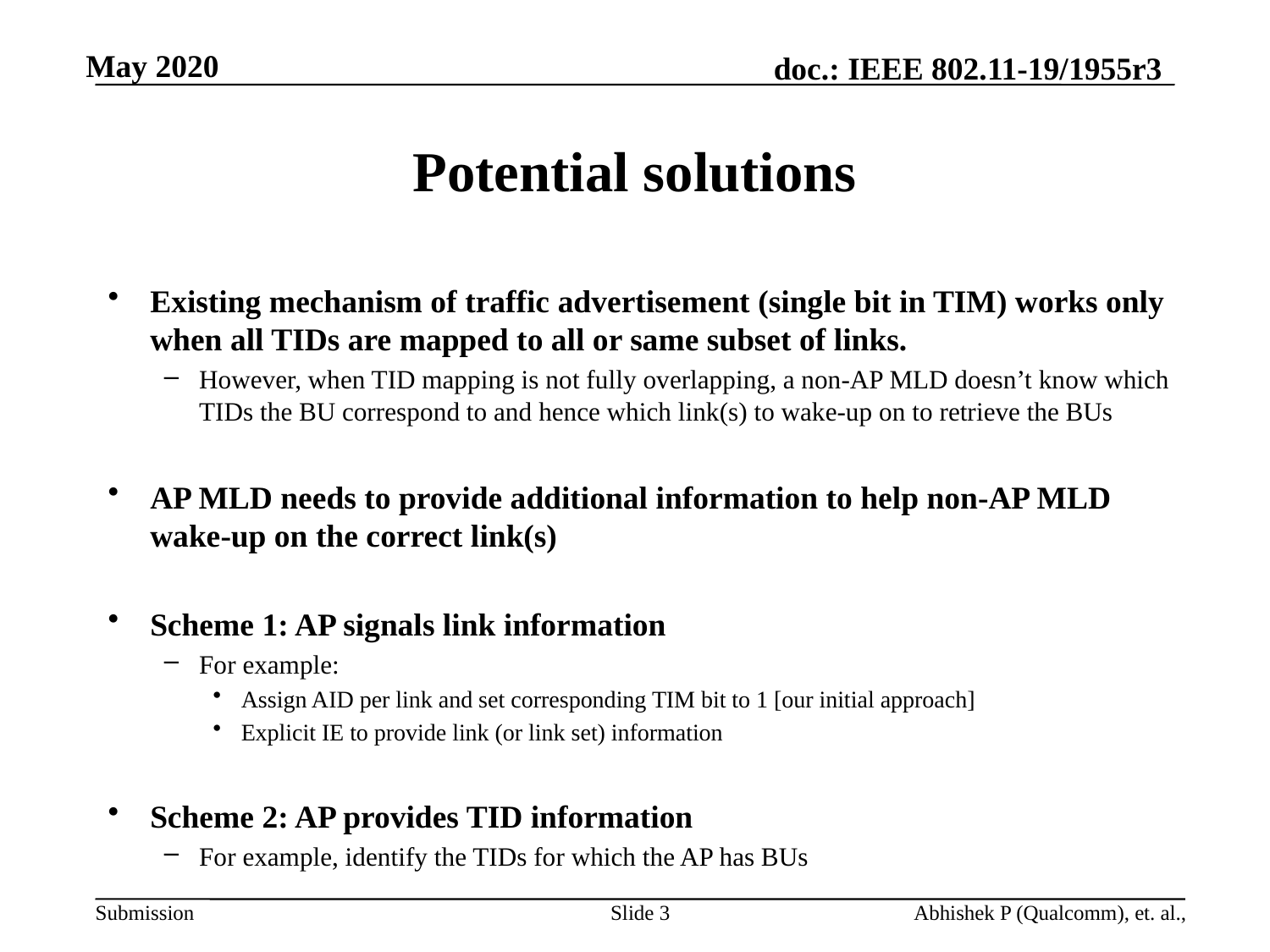

# Potential solutions
Existing mechanism of traffic advertisement (single bit in TIM) works only when all TIDs are mapped to all or same subset of links.
However, when TID mapping is not fully overlapping, a non-AP MLD doesn’t know which TIDs the BU correspond to and hence which link(s) to wake-up on to retrieve the BUs

AP MLD needs to provide additional information to help non-AP MLD wake-up on the correct link(s)

Scheme 1: AP signals link information
For example:
Assign AID per link and set corresponding TIM bit to 1 [our initial approach]
Explicit IE to provide link (or link set) information

Scheme 2: AP provides TID information
For example, identify the TIDs for which the AP has BUs
Slide 3
Abhishek P (Qualcomm), et. al.,